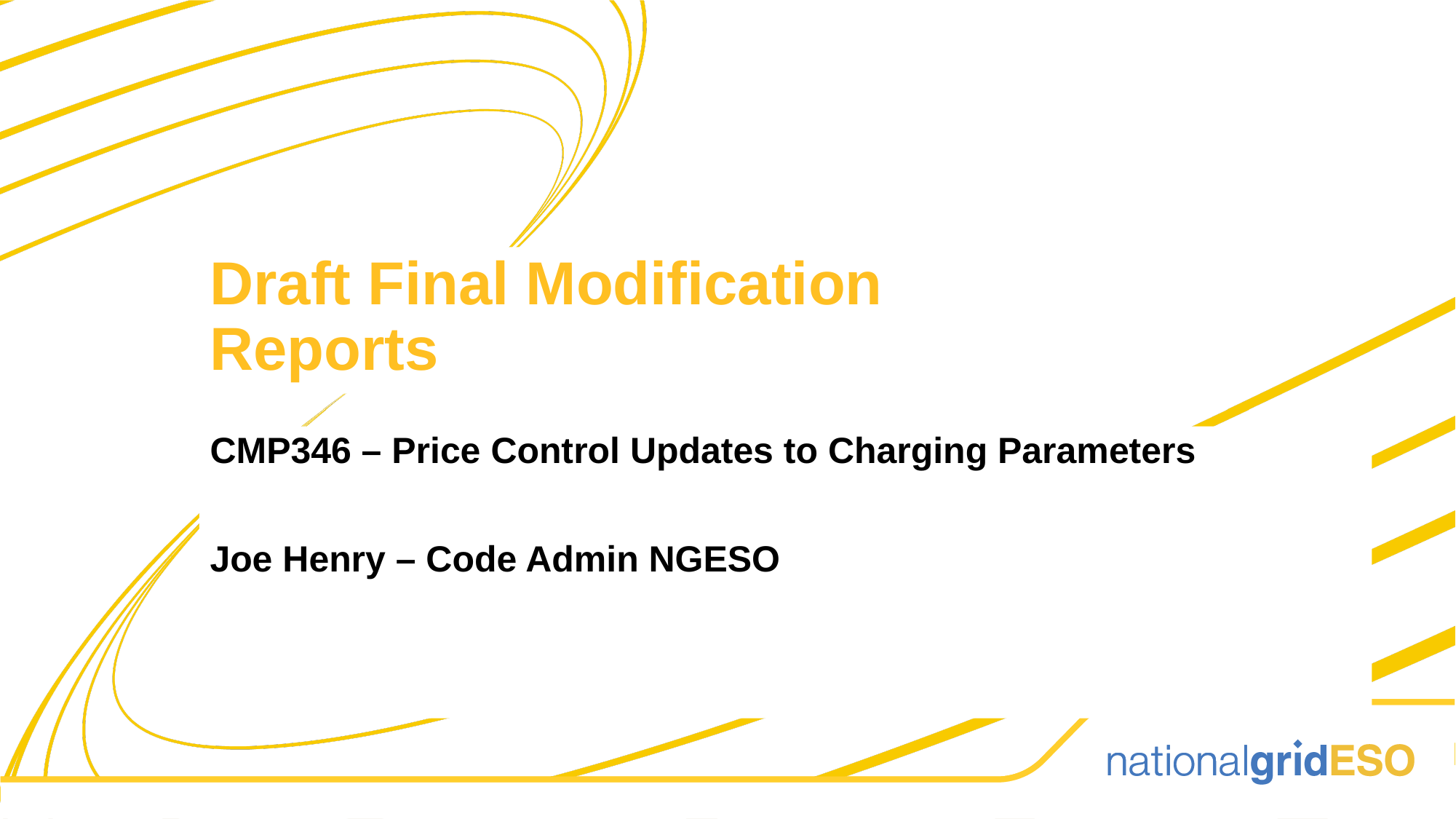

Draft Final Modification Reports
CMP346 – Price Control Updates to Charging Parameters

Joe Henry – Code Admin NGESO